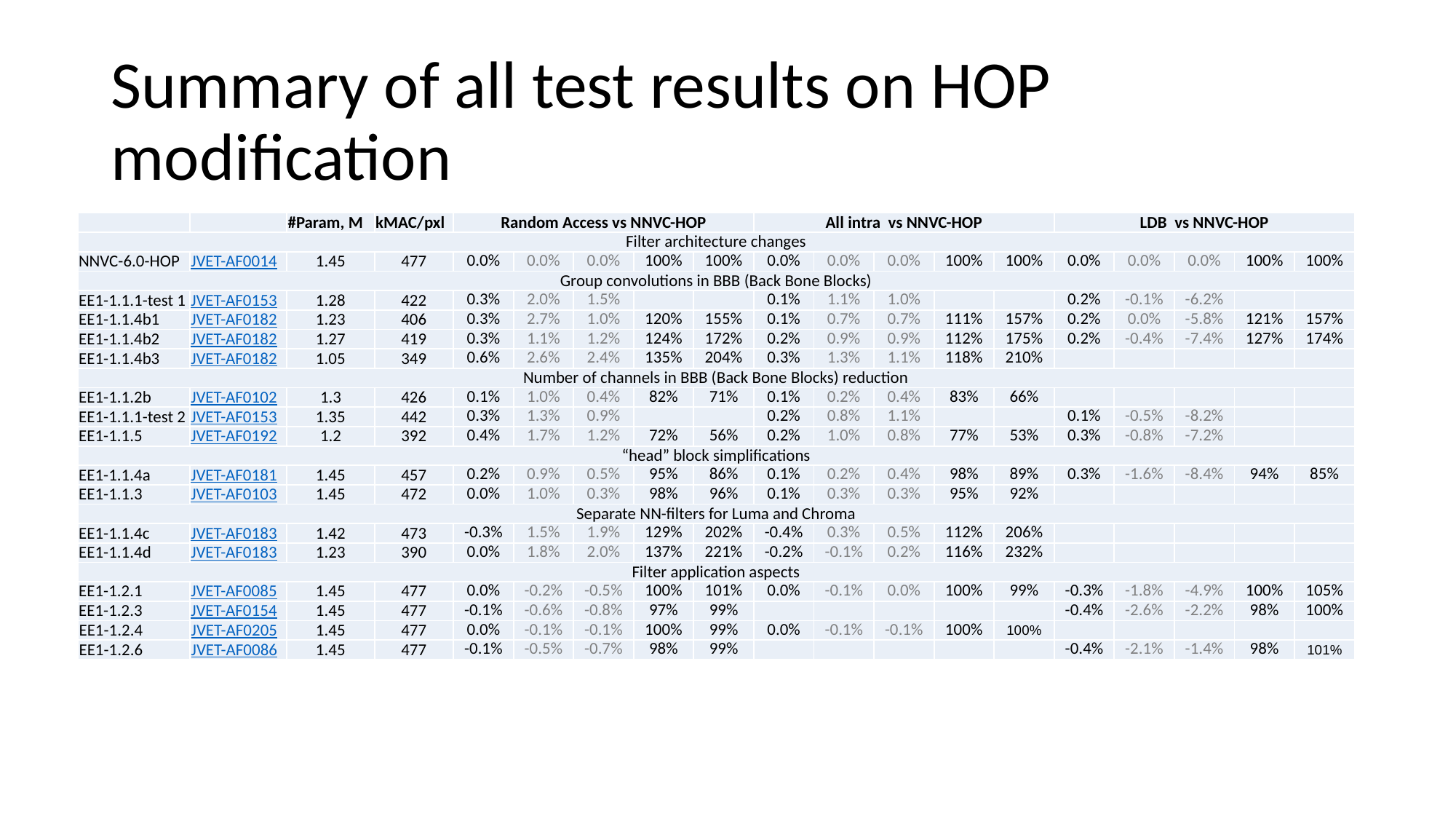

# Summary of all test results on HOP modification
|  |  | #Param, M | kMAC/pxl | Random Access vs NNVC-HOP |  |  |  |  | All intra vs NNVC-HOP |  |  |  |  | LDB vs NNVC-HOP |  |  |  |  |
| --- | --- | --- | --- | --- | --- | --- | --- | --- | --- | --- | --- | --- | --- | --- | --- | --- | --- | --- |
| Filter architecture changes |  |  |  |  |  |  |  |  |  |  |  |  |  |  |  |  |  |  |
| NNVC-6.0-HOP | JVET-AF0014 | 1.45 | 477 | 0.0% | 0.0% | 0.0% | 100% | 100% | 0.0% | 0.0% | 0.0% | 100% | 100% | 0.0% | 0.0% | 0.0% | 100% | 100% |
| Group convolutions in BBB (Back Bone Blocks) |  |  |  |  |  |  |  |  |  |  |  |  |  |  |  |  |  |  |
| EE1-1.1.1-test 1 | JVET-AF0153 | 1.28 | 422 | 0.3% | 2.0% | 1.5% |  |  | 0.1% | 1.1% | 1.0% |  |  | 0.2% | -0.1% | -6.2% |  |  |
| EE1-1.1.4b1 | JVET-AF0182 | 1.23 | 406 | 0.3% | 2.7% | 1.0% | 120% | 155% | 0.1% | 0.7% | 0.7% | 111% | 157% | 0.2% | 0.0% | -5.8% | 121% | 157% |
| EE1-1.1.4b2 | JVET-AF0182 | 1.27 | 419 | 0.3% | 1.1% | 1.2% | 124% | 172% | 0.2% | 0.9% | 0.9% | 112% | 175% | 0.2% | -0.4% | -7.4% | 127% | 174% |
| EE1-1.1.4b3 | JVET-AF0182 | 1.05 | 349 | 0.6% | 2.6% | 2.4% | 135% | 204% | 0.3% | 1.3% | 1.1% | 118% | 210% |  |  |  |  |  |
| Number of channels in BBB (Back Bone Blocks) reduction |  |  |  |  |  |  |  |  |  |  |  |  |  |  |  |  |  |  |
| EE1-1.1.2b | JVET-AF0102 | 1.3 | 426 | 0.1% | 1.0% | 0.4% | 82% | 71% | 0.1% | 0.2% | 0.4% | 83% | 66% |  |  |  |  |  |
| EE1-1.1.1-test 2 | JVET-AF0153 | 1.35 | 442 | 0.3% | 1.3% | 0.9% |  |  | 0.2% | 0.8% | 1.1% |  |  | 0.1% | -0.5% | -8.2% |  |  |
| EE1-1.1.5 | JVET-AF0192 | 1.2 | 392 | 0.4% | 1.7% | 1.2% | 72% | 56% | 0.2% | 1.0% | 0.8% | 77% | 53% | 0.3% | -0.8% | -7.2% |  |  |
| “head” block simplifications |  |  |  |  |  |  |  |  |  |  |  |  |  |  |  |  |  |  |
| EE1-1.1.4a | JVET-AF0181 | 1.45 | 457 | 0.2% | 0.9% | 0.5% | 95% | 86% | 0.1% | 0.2% | 0.4% | 98% | 89% | 0.3% | -1.6% | -8.4% | 94% | 85% |
| EE1-1.1.3 | JVET-AF0103 | 1.45 | 472 | 0.0% | 1.0% | 0.3% | 98% | 96% | 0.1% | 0.3% | 0.3% | 95% | 92% |  |  |  |  |  |
| Separate NN-filters for Luma and Chroma |  |  |  |  |  |  |  |  |  |  |  |  |  |  |  |  |  |  |
| EE1-1.1.4c | JVET-AF0183 | 1.42 | 473 | -0.3% | 1.5% | 1.9% | 129% | 202% | -0.4% | 0.3% | 0.5% | 112% | 206% |  |  |  |  |  |
| EE1-1.1.4d | JVET-AF0183 | 1.23 | 390 | 0.0% | 1.8% | 2.0% | 137% | 221% | -0.2% | -0.1% | 0.2% | 116% | 232% |  |  |  |  |  |
| Filter application aspects |  |  |  |  |  |  |  |  |  |  |  |  |  |  |  |  |  |  |
| EE1-1.2.1 | JVET-AF0085 | 1.45 | 477 | 0.0% | -0.2% | -0.5% | 100% | 101% | 0.0% | -0.1% | 0.0% | 100% | 99% | -0.3% | -1.8% | -4.9% | 100% | 105% |
| EE1-1.2.3 | JVET-AF0154 | 1.45 | 477 | -0.1% | -0.6% | -0.8% | 97% | 99% |  |  |  |  |  | -0.4% | -2.6% | -2.2% | 98% | 100% |
| EE1-1.2.4 | JVET-AF0205 | 1.45 | 477 | 0.0% | -0.1% | -0.1% | 100% | 99% | 0.0% | -0.1% | -0.1% | 100% | 100% |  |  |  |  |  |
| EE1-1.2.6 | JVET-AF0086 | 1.45 | 477 | -0.1% | -0.5% | -0.7% | 98% | 99% |  |  |  |  |  | -0.4% | -2.1% | -1.4% | 98% | 101% |